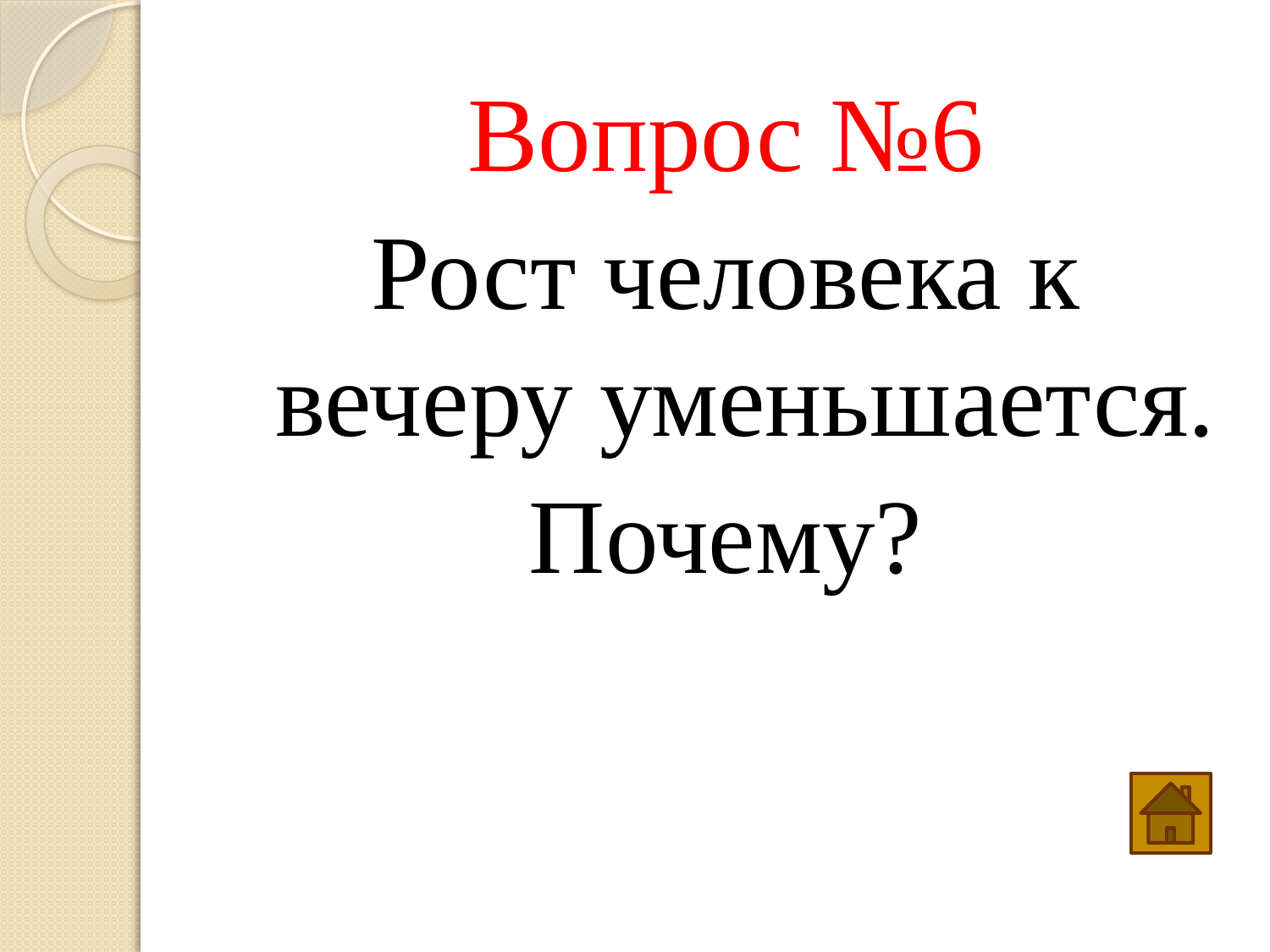

Вопрос №6
Рост человека к вечеру уменьшается.
Почему?